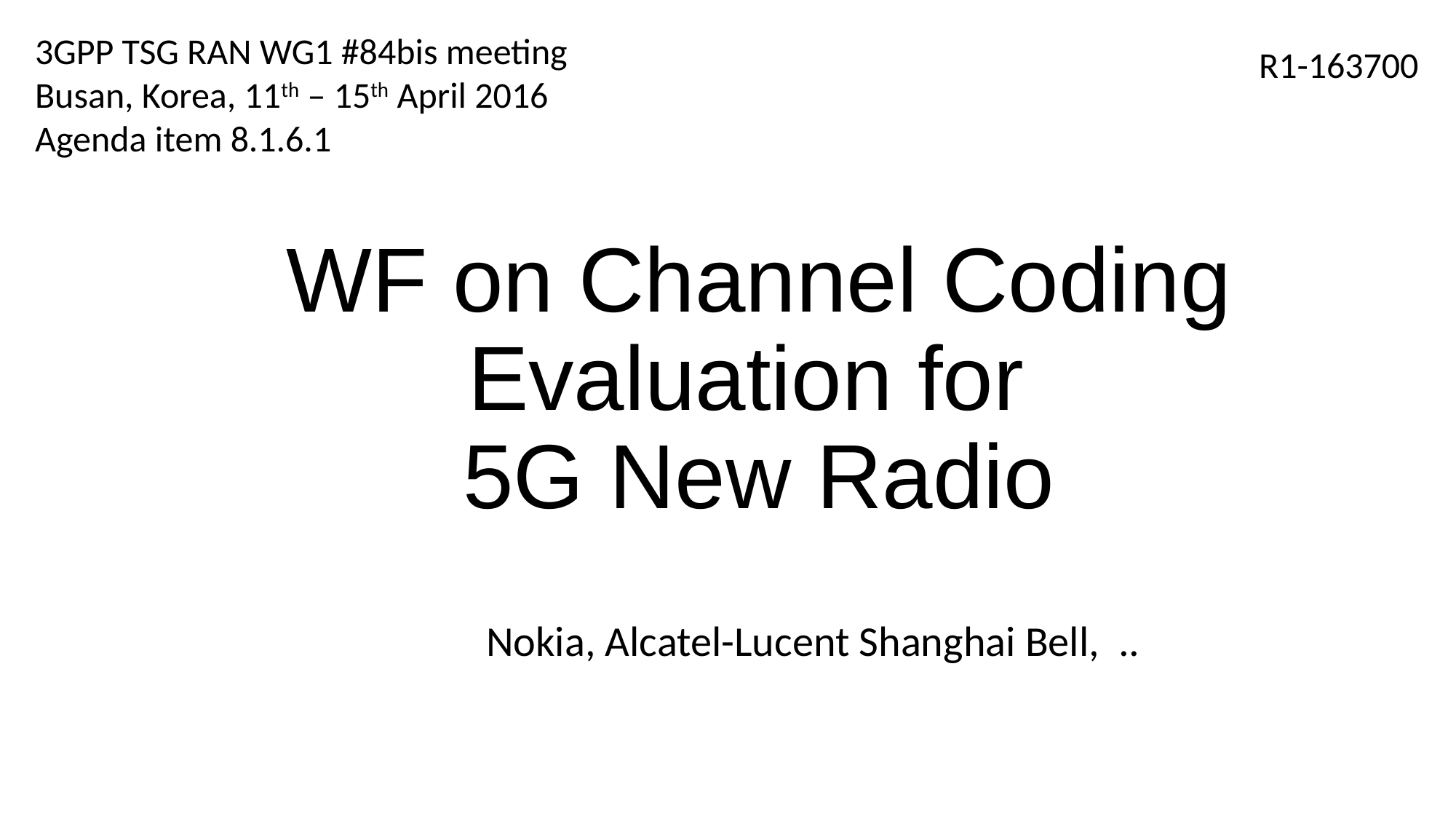

3GPP TSG RAN WG1 #84bis meeting
Busan, Korea, 11th – 15th April 2016
Agenda item 8.1.6.1
R1-163700
# WF on Channel Coding Evaluation for 5G New Radio
Nokia, Alcatel-Lucent Shanghai Bell,  ..